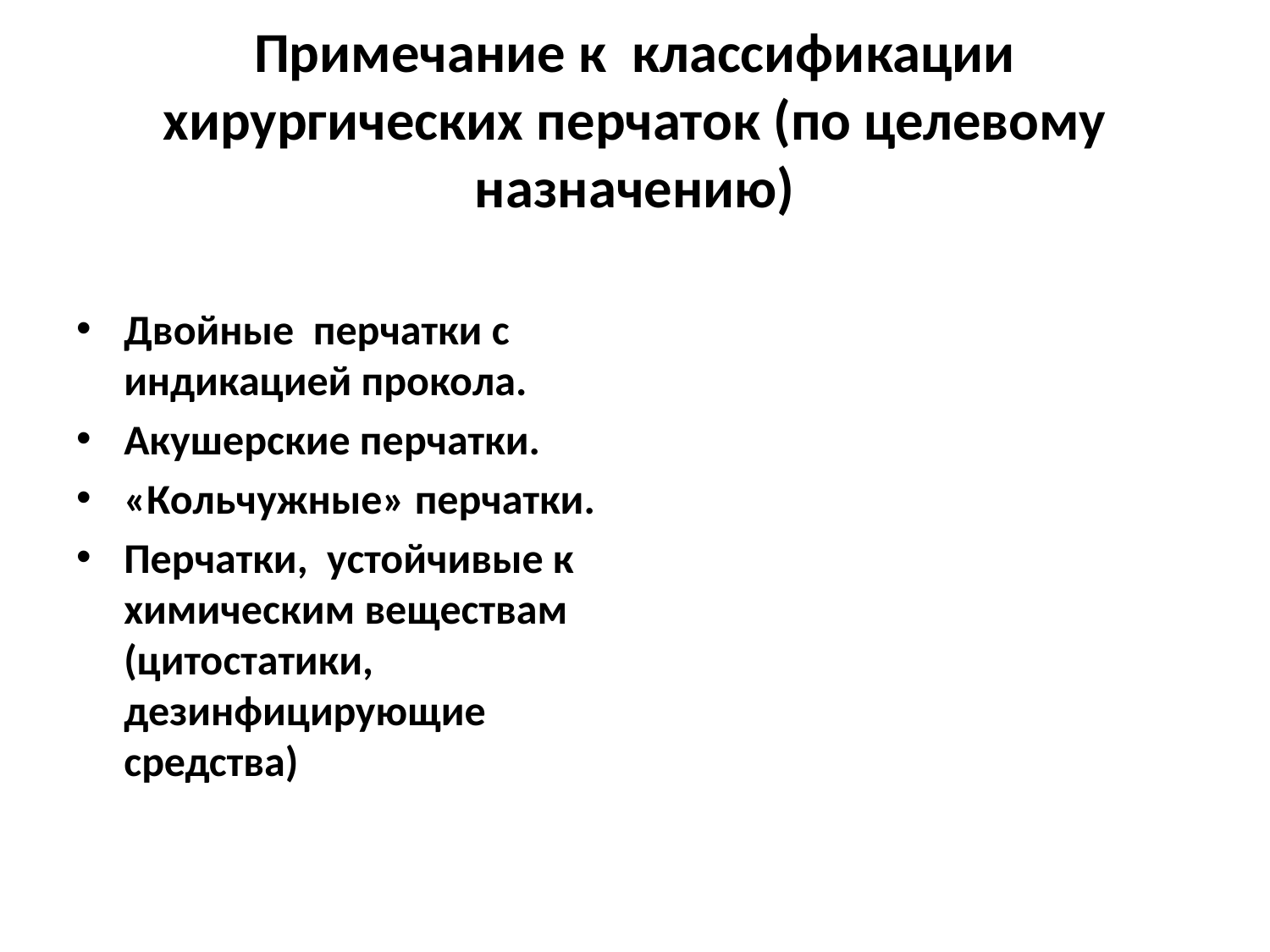

# Примечание к  классификации хирургических перчаток (по целевому назначению)

Двойные  перчатки с индикацией прокола.
Акушерские перчатки.
«Кольчужные» перчатки.
Перчатки,  устойчивые к химическим веществам (цитостатики, дезинфицирующие средства)